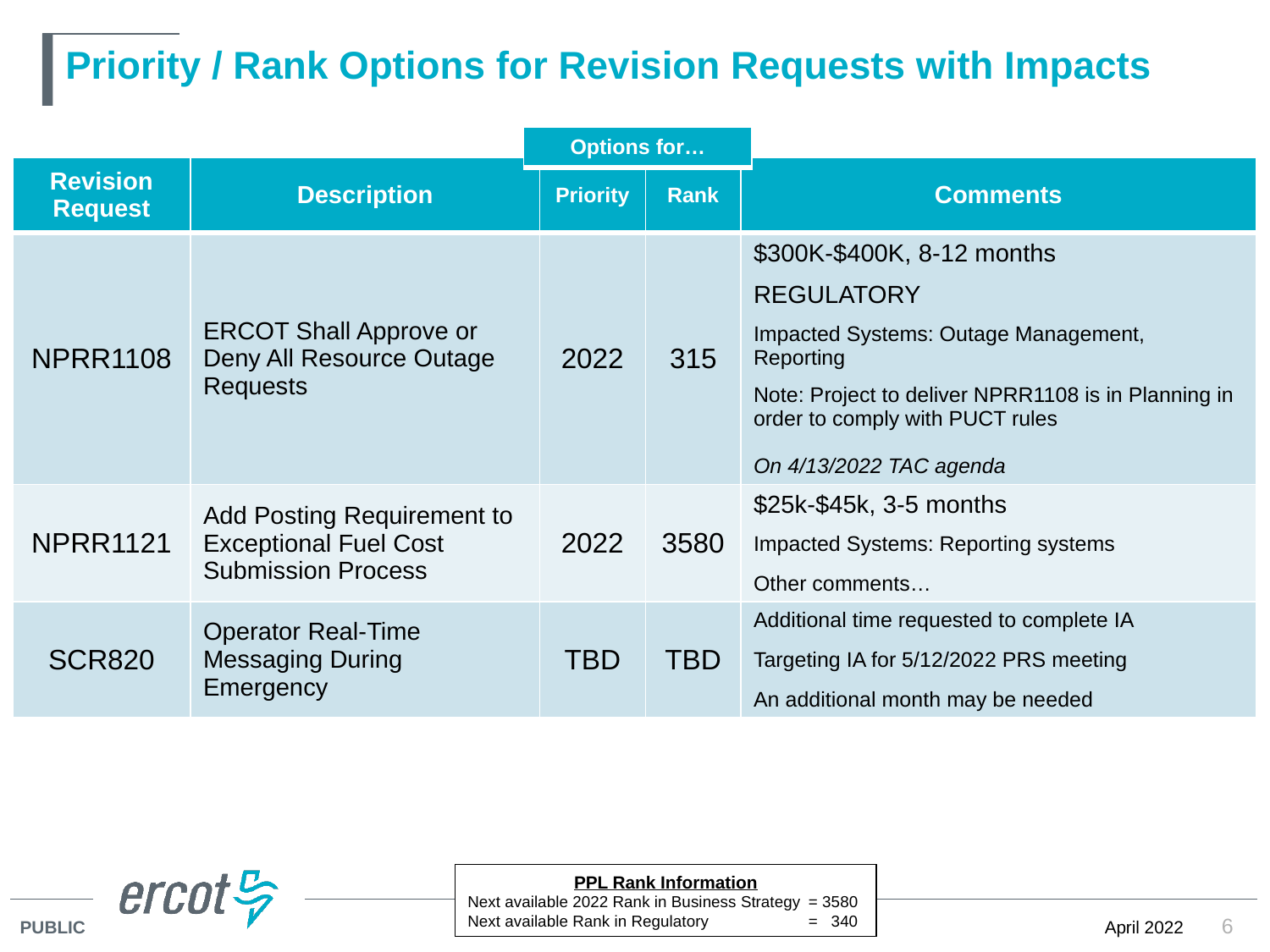

# Priority / Rank Options for Revision Requests with Impacts
| Options for… |
| --- |
| Revision Request | Description | Priority | Rank | Comments |
| --- | --- | --- | --- | --- |
| NPRR1108 | ERCOT Shall Approve or Deny All Resource Outage Requests | 2022 | 315 | $300K-$400K, 8-12 months REGULATORY Impacted Systems: Outage Management, Reporting Note: Project to deliver NPRR1108 is in Planning in order to comply with PUCT rules On 4/13/2022 TAC agenda |
| NPRR1121 | Add Posting Requirement to Exceptional Fuel Cost Submission Process | 2022 | 3580 | $25k-$45k, 3-5 months Impacted Systems: Reporting systems Other comments… |
| SCR820 | Operator Real-Time Messaging During Emergency | TBD | TBD | Additional time requested to complete IA Targeting IA for 5/12/2022 PRS meeting An additional month may be needed |
PPL Rank Information
Next available 2022 Rank in Business Strategy 	= 3580
Next available Rank in Regulatory	=   340
6